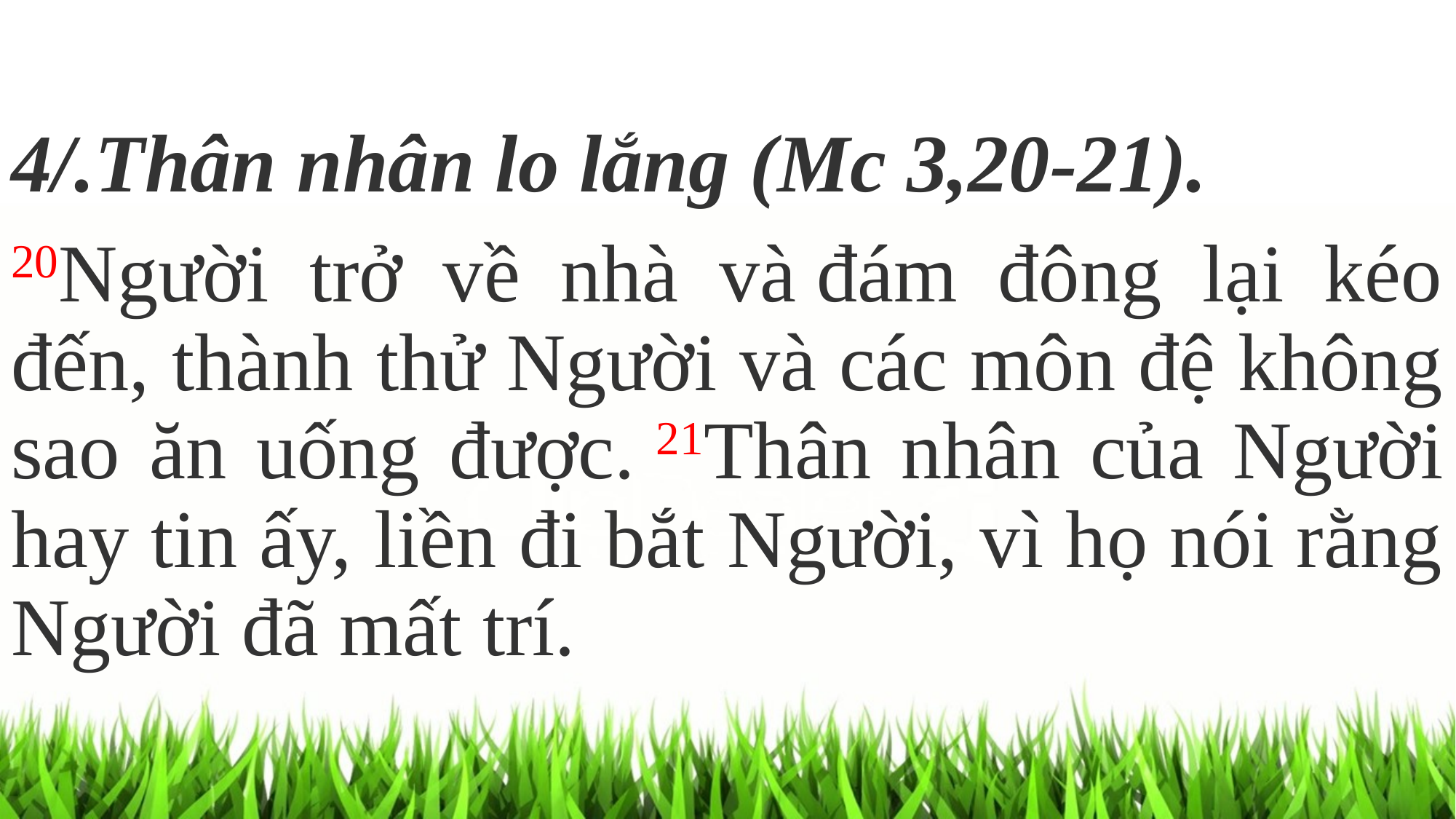

4/.Thân nhân lo lắng (Mc 3,20-21).
20Người trở về nhà và đám đông lại kéo đến, thành thử Người và các môn đệ không sao ăn uống được. 21Thân nhân của Người hay tin ấy, liền đi bắt Người, vì họ nói rằng Người đã mất trí.